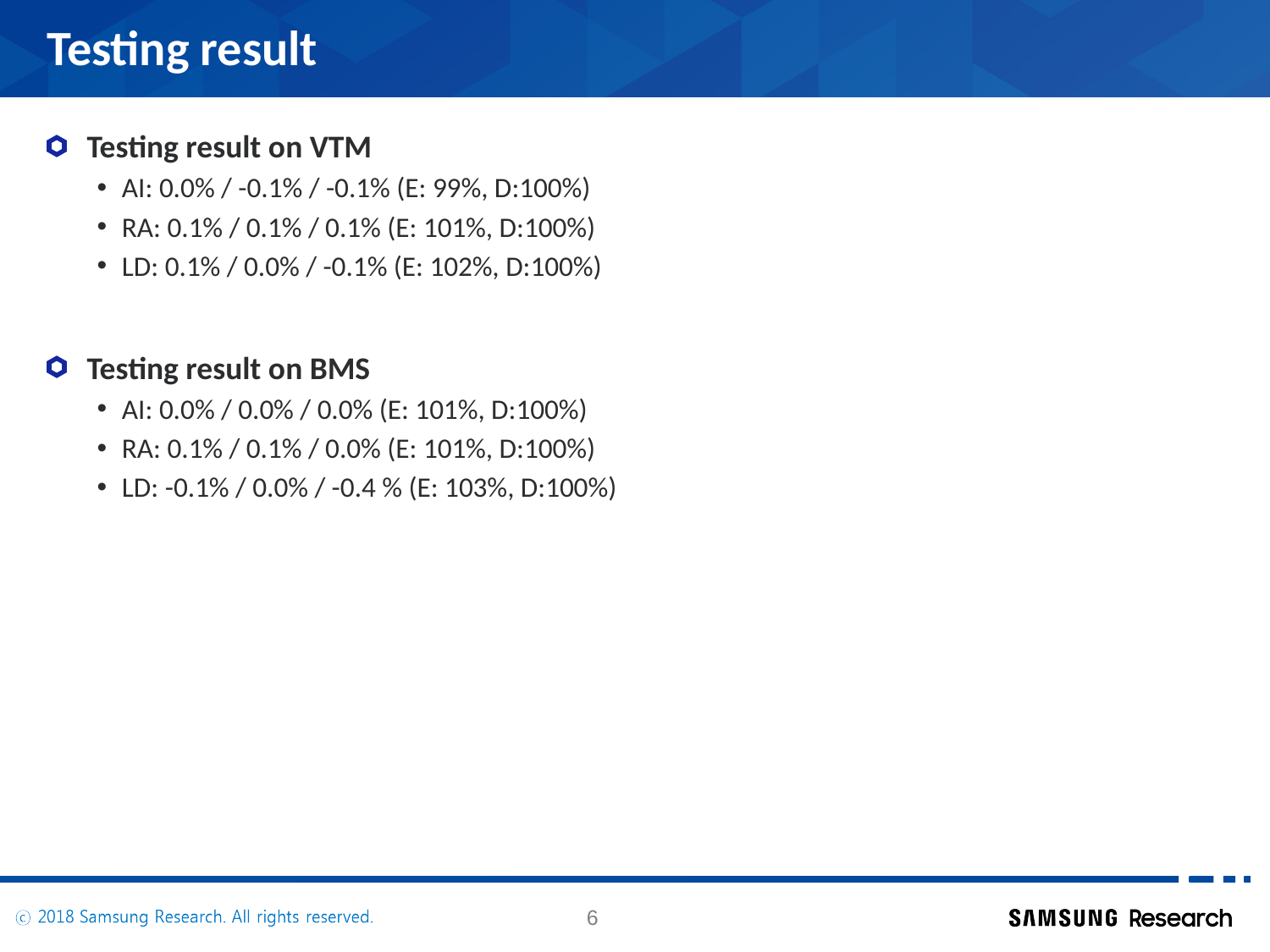

# Testing result
Testing result on VTM
AI: 0.0% / -0.1% / -0.1% (E: 99%, D:100%)
RA: 0.1% / 0.1% / 0.1% (E: 101%, D:100%)
LD: 0.1% / 0.0% / -0.1% (E: 102%, D:100%)

Testing result on BMS
AI: 0.0% / 0.0% / 0.0% (E: 101%, D:100%)
RA: 0.1% / 0.1% / 0.0% (E: 101%, D:100%)
LD: -0.1% / 0.0% / -0.4 % (E: 103%, D:100%)